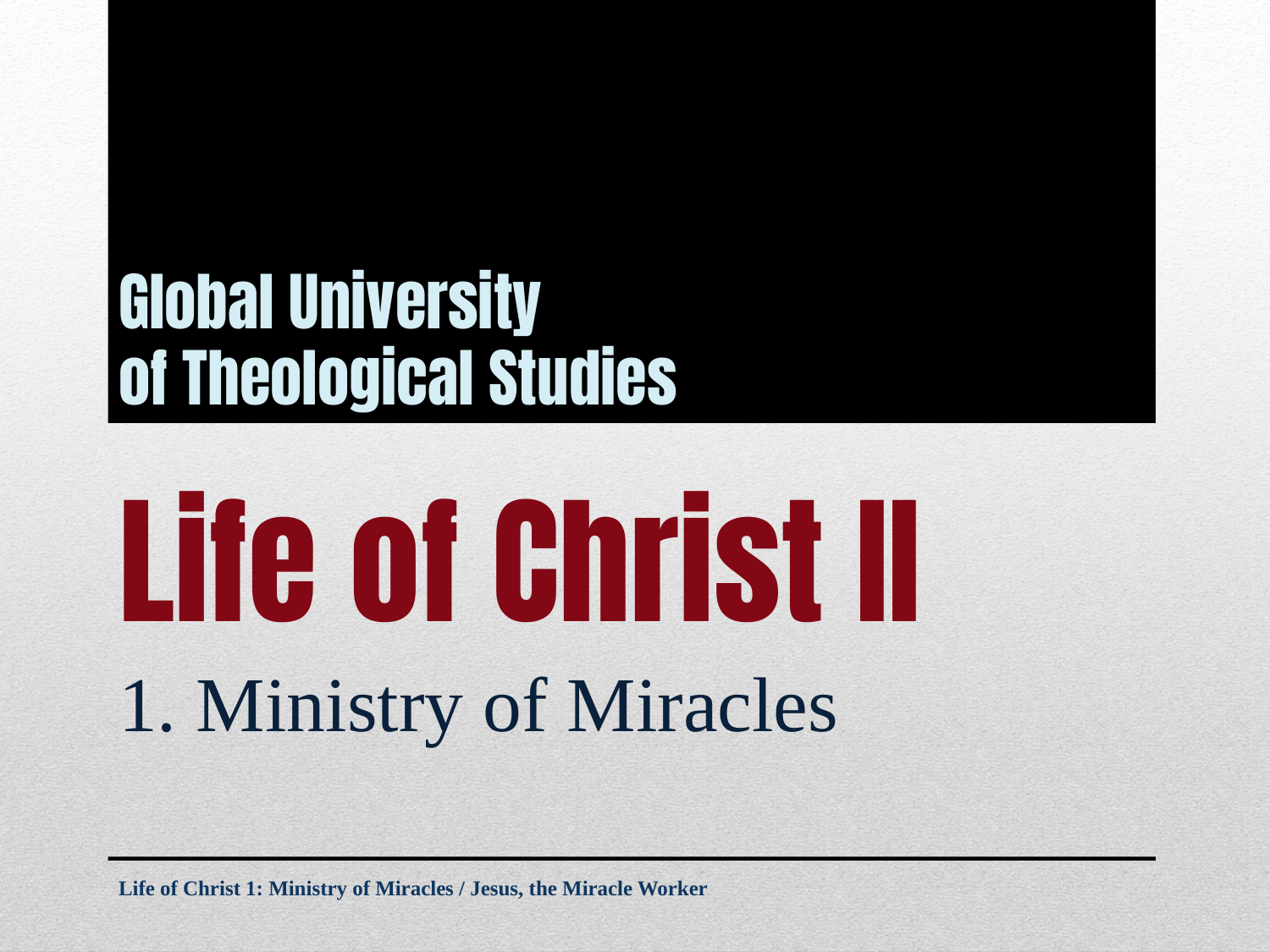

Global University
of Theological Studies
# Life of Christ II
1. Ministry of Miracles
Life of Christ 1: Ministry of Miracles / Jesus, the Miracle Worker